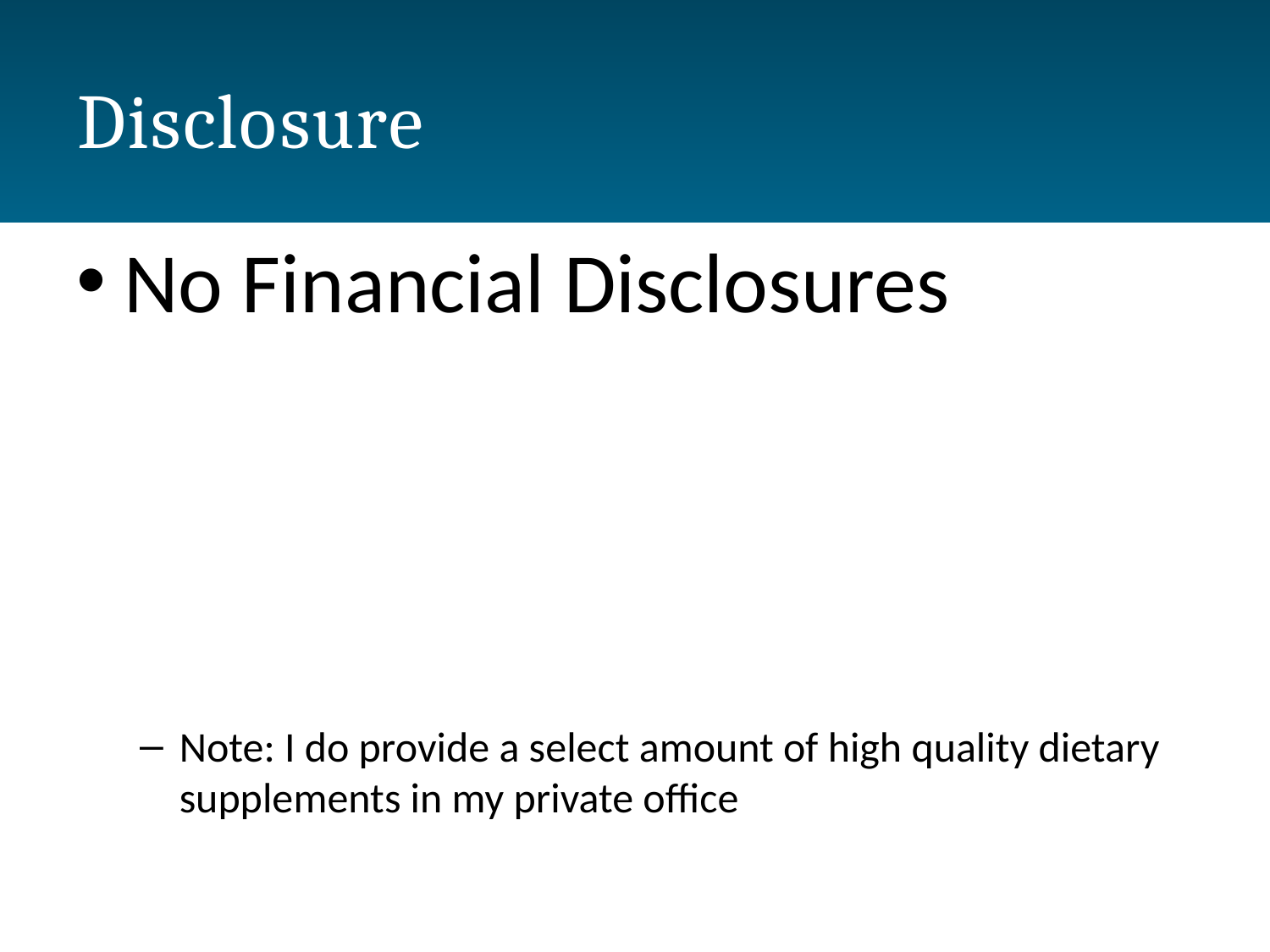

# Disclosure
No Financial Disclosures

Note: I do provide a select amount of high quality dietary supplements in my private office